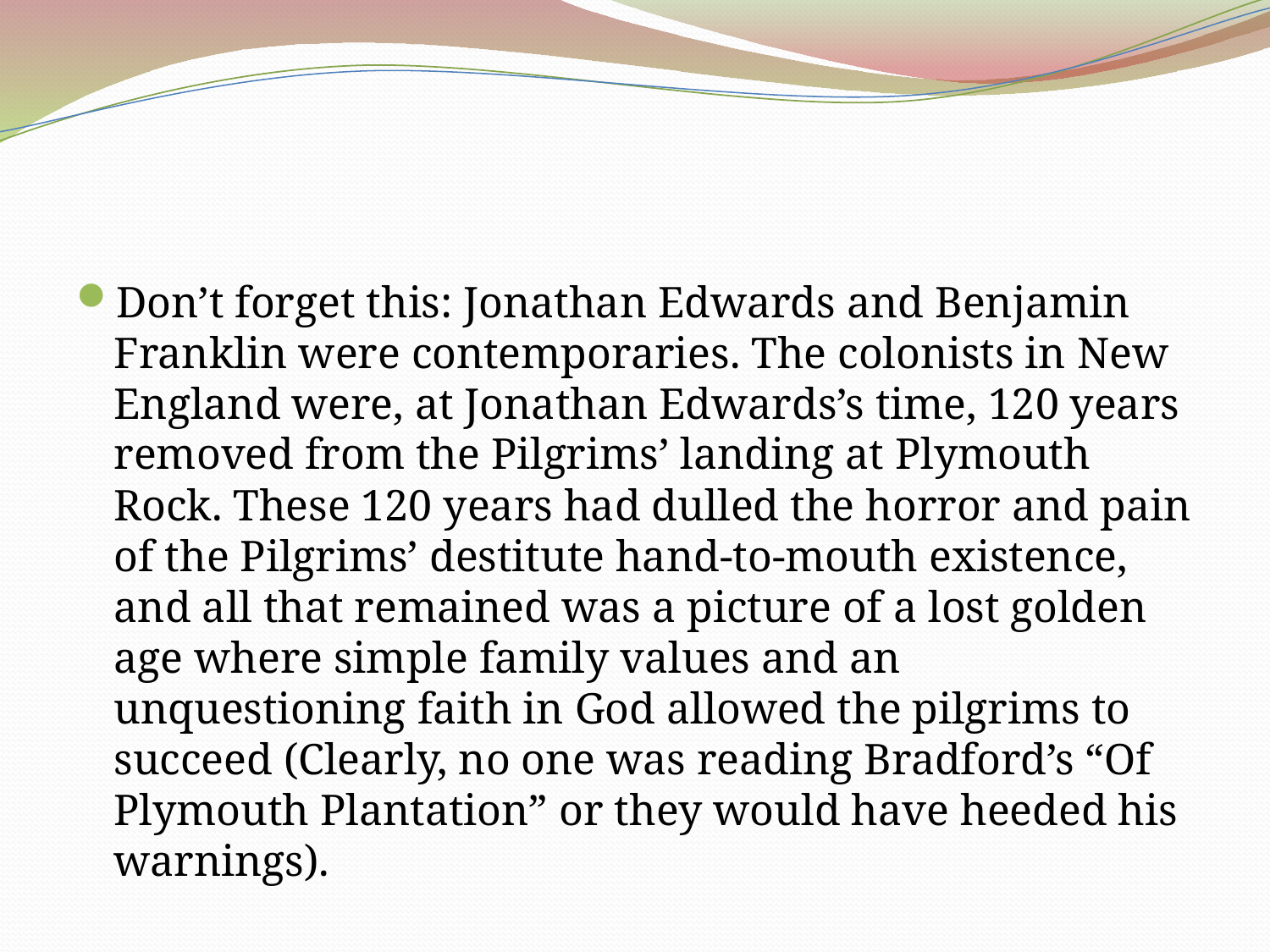

#
Don’t forget this: Jonathan Edwards and Benjamin Franklin were contemporaries. The colonists in New England were, at Jonathan Edwards’s time, 120 years removed from the Pilgrims’ landing at Plymouth Rock. These 120 years had dulled the horror and pain of the Pilgrims’ destitute hand-to-mouth existence, and all that remained was a picture of a lost golden age where simple family values and an unquestioning faith in God allowed the pilgrims to succeed (Clearly, no one was reading Bradford’s “Of Plymouth Plantation” or they would have heeded his warnings).